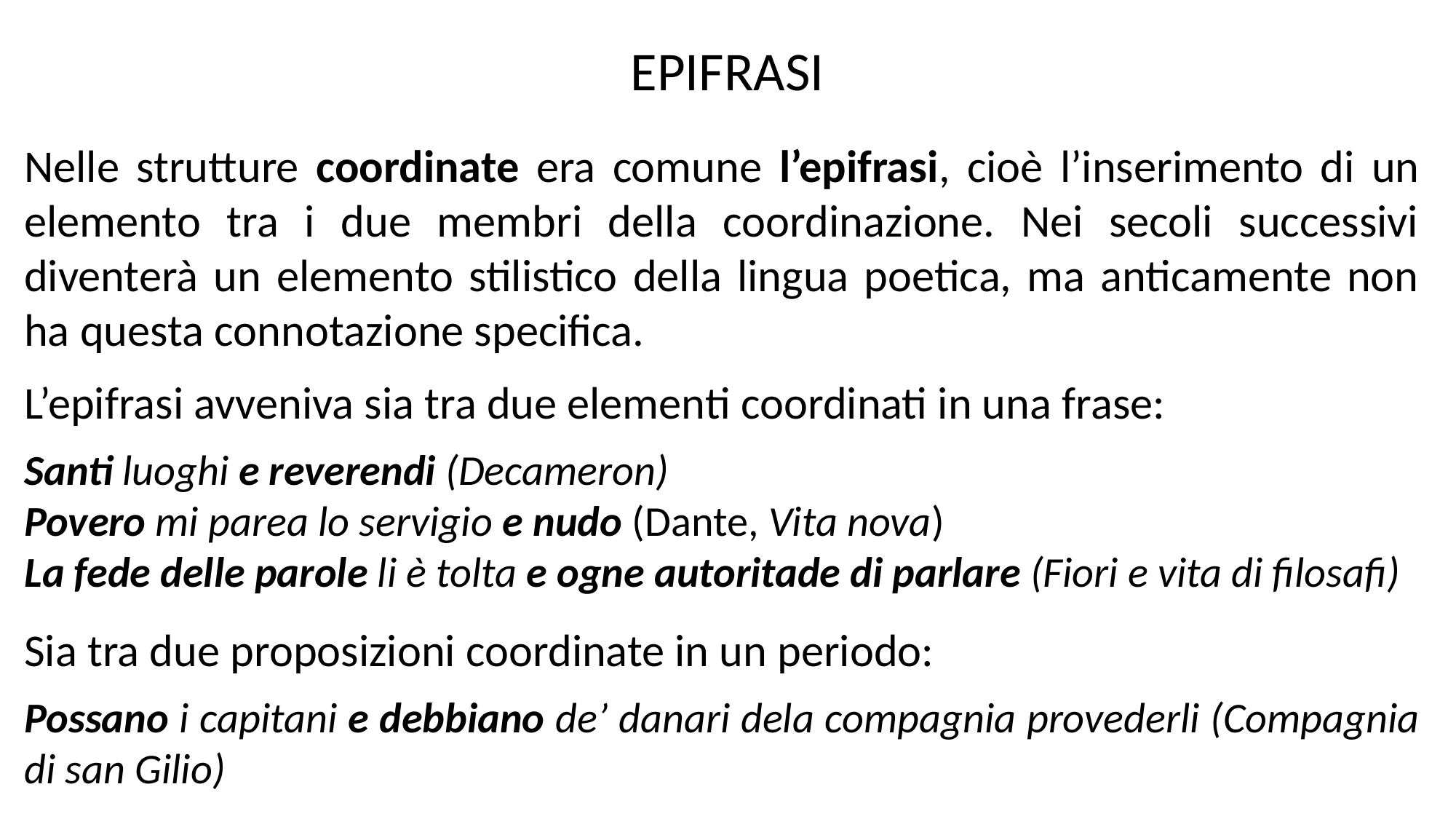

EPIFRASI
Nelle strutture coordinate era comune l’epifrasi, cioè l’inserimento di un elemento tra i due membri della coordinazione. Nei secoli successivi diventerà un elemento stilistico della lingua poetica, ma anticamente non ha questa connotazione specifica.

L’epifrasi avveniva sia tra due elementi coordinati in una frase:

Santi luoghi e reverendi (Decameron)
Povero mi parea lo servigio e nudo (Dante, Vita nova)
La fede delle parole li è tolta e ogne autoritade di parlare (Fiori e vita di filosafi)

Sia tra due proposizioni coordinate in un periodo:

Possano i capitani e debbiano de’ danari dela compagnia provederli (Compagnia di san Gilio)